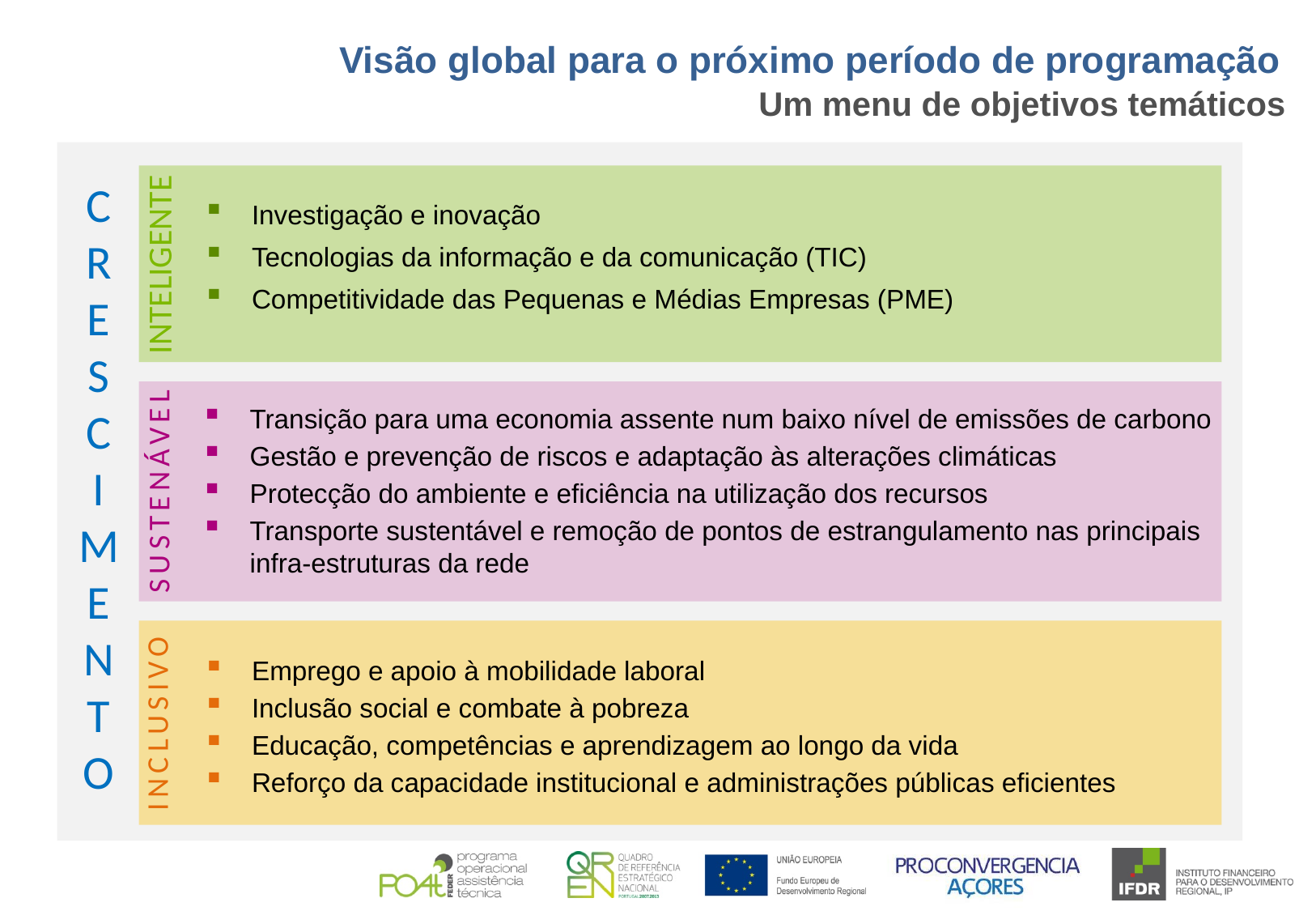

Visão global para o próximo período de programação
Um menu de objetivos temáticos

C
R
E
S
C
I
M
E
N
T
O

INTELIGENTE
Investigação e inovação
Tecnologias da informação e da comunicação (TIC)
Competitividade das Pequenas e Médias Empresas (PME)

SUSTENÁVEL
Transição para uma economia assente num baixo nível de emissões de carbono
Gestão e prevenção de riscos e adaptação às alterações climáticas
Protecção do ambiente e eficiência na utilização dos recursos
Transporte sustentável e remoção de pontos de estrangulamento nas principais infra-estruturas da rede

INCLUSIVO
Emprego e apoio à mobilidade laboral
Inclusão social e combate à pobreza
Educação, competências e aprendizagem ao longo da vida
Reforço da capacidade institucional e administrações públicas eficientes